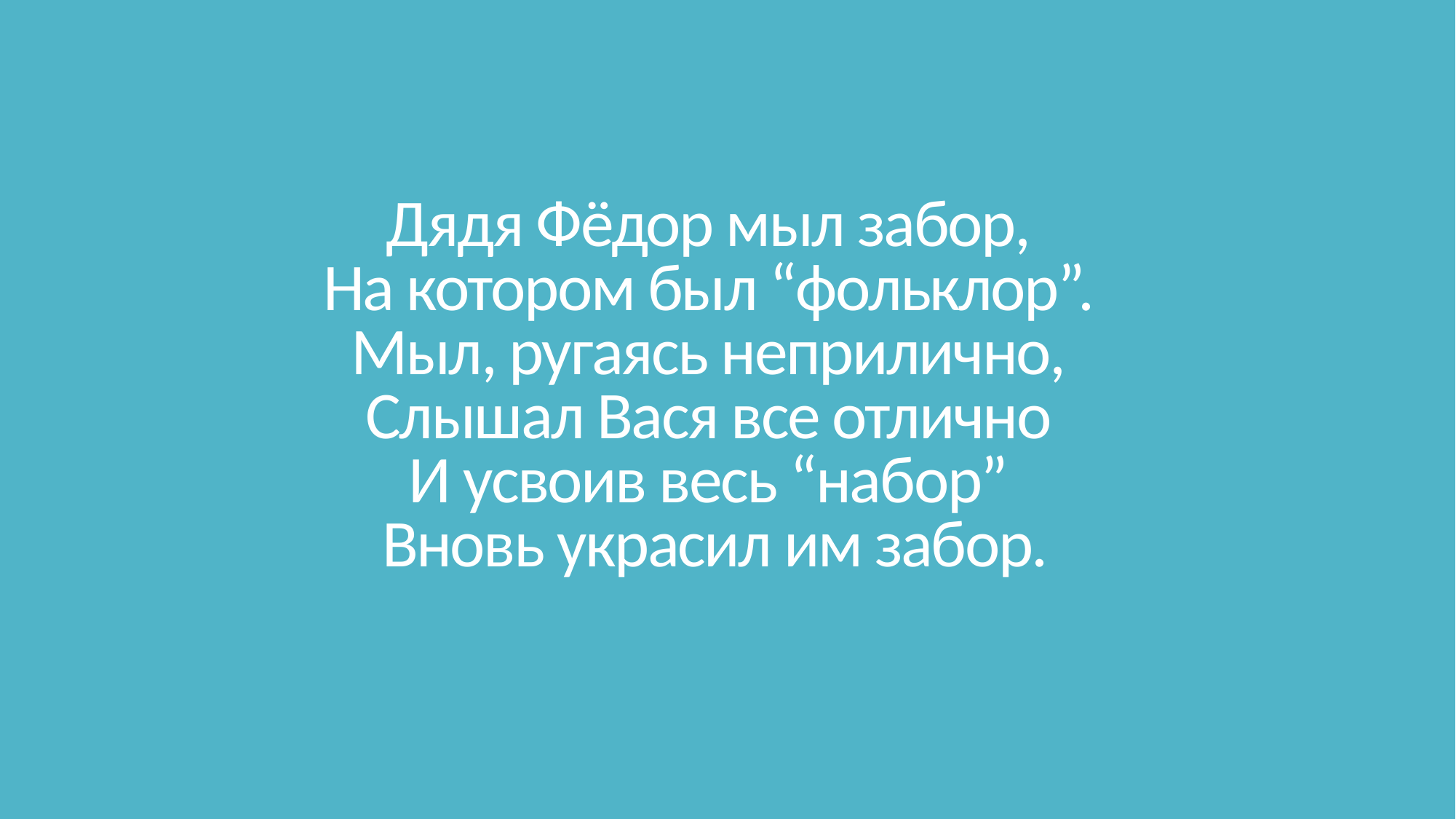

# Дядя Фёдор мыл забор,
На котором был “фольклор”.
Мыл, ругаясь неприлично,
Слышал Вася все отлично
И усвоив весь “набор”
Вновь украсил им забор.